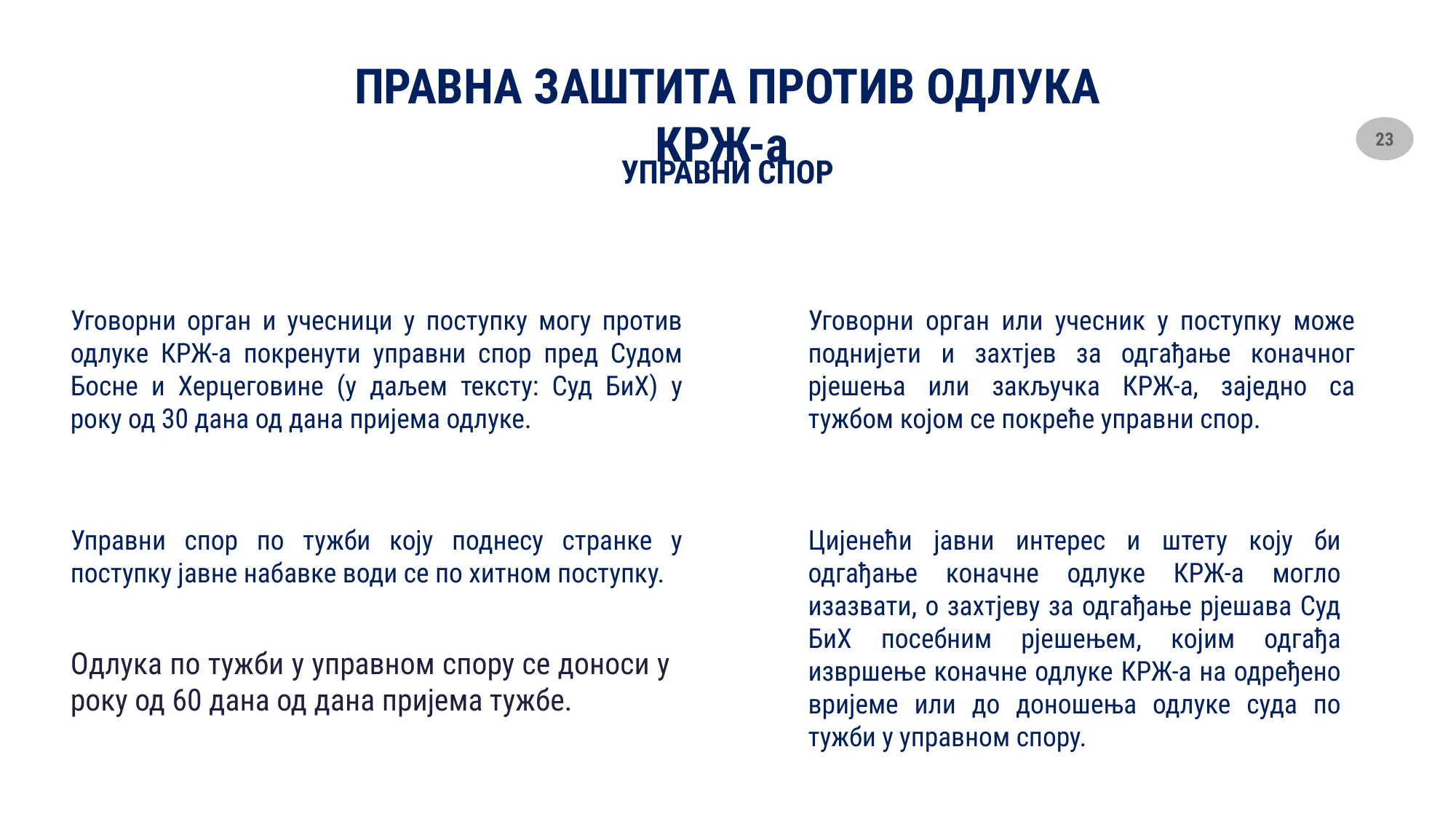

# ПРАВНА ЗАШТИТА ПРОТИВ ОДЛУКА КРЖ-а
УПРАВНИ СПОР
Уговорни орган и учесници у поступку могу против одлуке КРЖ-а покренути управни спор пред Судом Босне и Херцеговине (у даљем тексту: Суд БиХ) у року од 30 дана од дана пријема одлуке.
Уговорни орган или учесник у поступку може поднијети и захтјев за одгађање коначног рјешења или закључка КРЖ-а, заједно са тужбом којом се покреће управни спор.
Управни спор по тужби коју поднесу странке у поступку јавне набавке води се по хитном поступку.
Цијенећи јавни интерес и штету коју би одгађање коначне одлуке КРЖ-а могло изазвати, о захтјеву за одгађање рјешава Суд БиХ посебним рјешењем, којим одгађа извршење коначне одлуке КРЖ-а на одређено вријеме или до доношења одлуке суда по тужби у управном спору.
Одлука по тужби у управном спору се доноси у року од 60 дана од дана пријема тужбе.